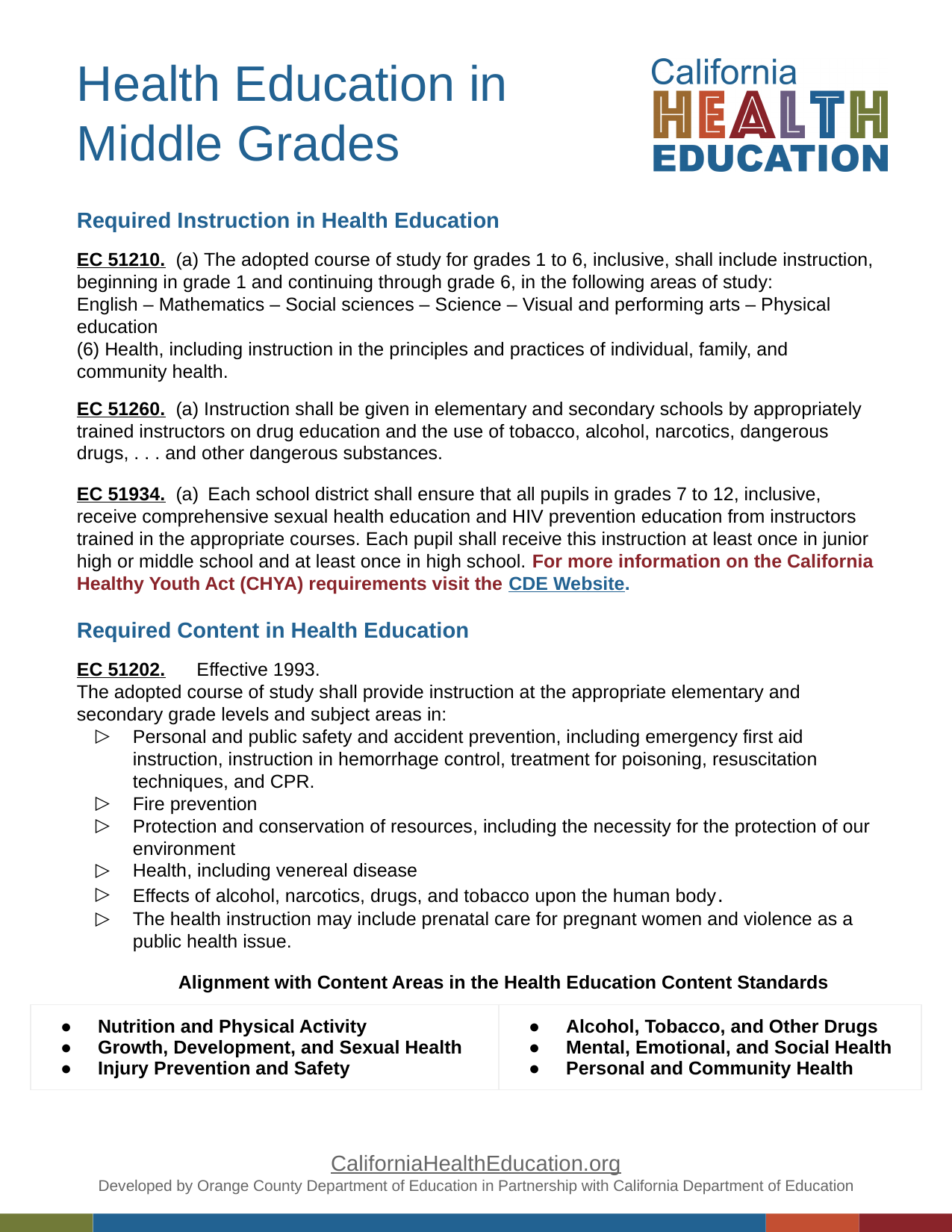

# Health Education in
Middle Grades
Required Instruction in Health Education

EC 51210.  (a) The adopted course of study for grades 1 to 6, inclusive, shall include instruction, beginning in grade 1 and continuing through grade 6, in the following areas of study:
English – Mathematics – Social sciences – Science – Visual and performing arts – Physical education
(6) Health, including instruction in the principles and practices of individual, family, and community health.

EC 51260.  (a) Instruction shall be given in elementary and secondary schools by appropriately trained instructors on drug education and the use of tobacco, alcohol, narcotics, dangerous drugs, . . . and other dangerous substances.
EC 51934.  (a) Each school district shall ensure that all pupils in grades 7 to 12, inclusive, receive comprehensive sexual health education and HIV prevention education from instructors trained in the appropriate courses. Each pupil shall receive this instruction at least once in junior high or middle school and at least once in high school. For more information on the California Healthy Youth Act (CHYA) requirements visit the CDE Website.

Required Content in Health Education

EC 51202.      Effective 1993.
The adopted course of study shall provide instruction at the appropriate elementary and secondary grade levels and subject areas in:
Personal and public safety and accident prevention, including emergency first aid instruction, instruction in hemorrhage control, treatment for poisoning, resuscitation techniques, and CPR.
Fire prevention
Protection and conservation of resources, including the necessity for the protection of our environment
Health, including venereal disease
Effects of alcohol, narcotics, drugs, and tobacco upon the human body.
The health instruction may include prenatal care for pregnant women and violence as a public health issue.

Alignment with Content Areas in the Health Education Content Standards

| Nutrition and Physical Activity Growth, Development, and Sexual Health Injury Prevention and Safety | Alcohol, Tobacco, and Other Drugs Mental, Emotional, and Social Health Personal and Community Health |
| --- | --- |